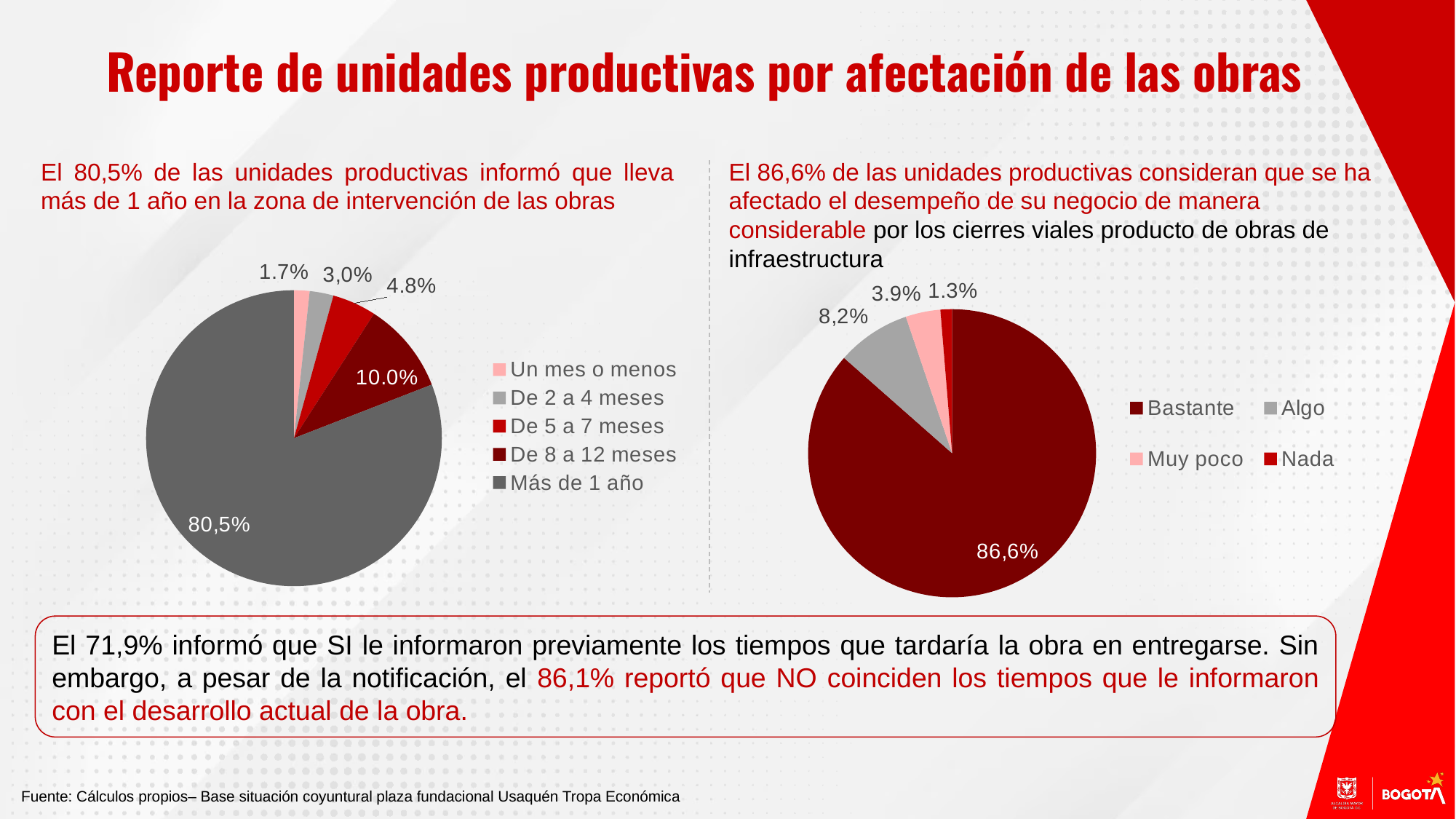

Reporte de unidades productivas por afectación de las obras
El 80,5% de las unidades productivas informó que lleva más de 1 año en la zona de intervención de las obras
El 86,6% de las unidades productivas consideran que se ha afectado el desempeño de su negocio de manera considerable por los cierres viales producto de obras de infraestructura

### Chart

| Category |  |
|---|---|
| Un mes o menos | 0.017 |
| De 2 a 4 meses | 0.026 |
| De 5 a 7 meses | 0.048 |
| De 8 a 12 meses | 0.1 |
| Más de 1 año | 0.809 |

### Chart

| Category |  |
|---|---|
| Bastante | 0.865 |
| Algo | 0.083 |
| Muy poco | 0.039 |
| Nada | 0.013 |
El 71,9% informó que SI le informaron previamente los tiempos que tardaría la obra en entregarse. Sin embargo, a pesar de la notificación, el 86,1% reportó que NO coinciden los tiempos que le informaron con el desarrollo actual de la obra.
Fuente: Cálculos propios– Base situación coyuntural plaza fundacional Usaquén Tropa Económica